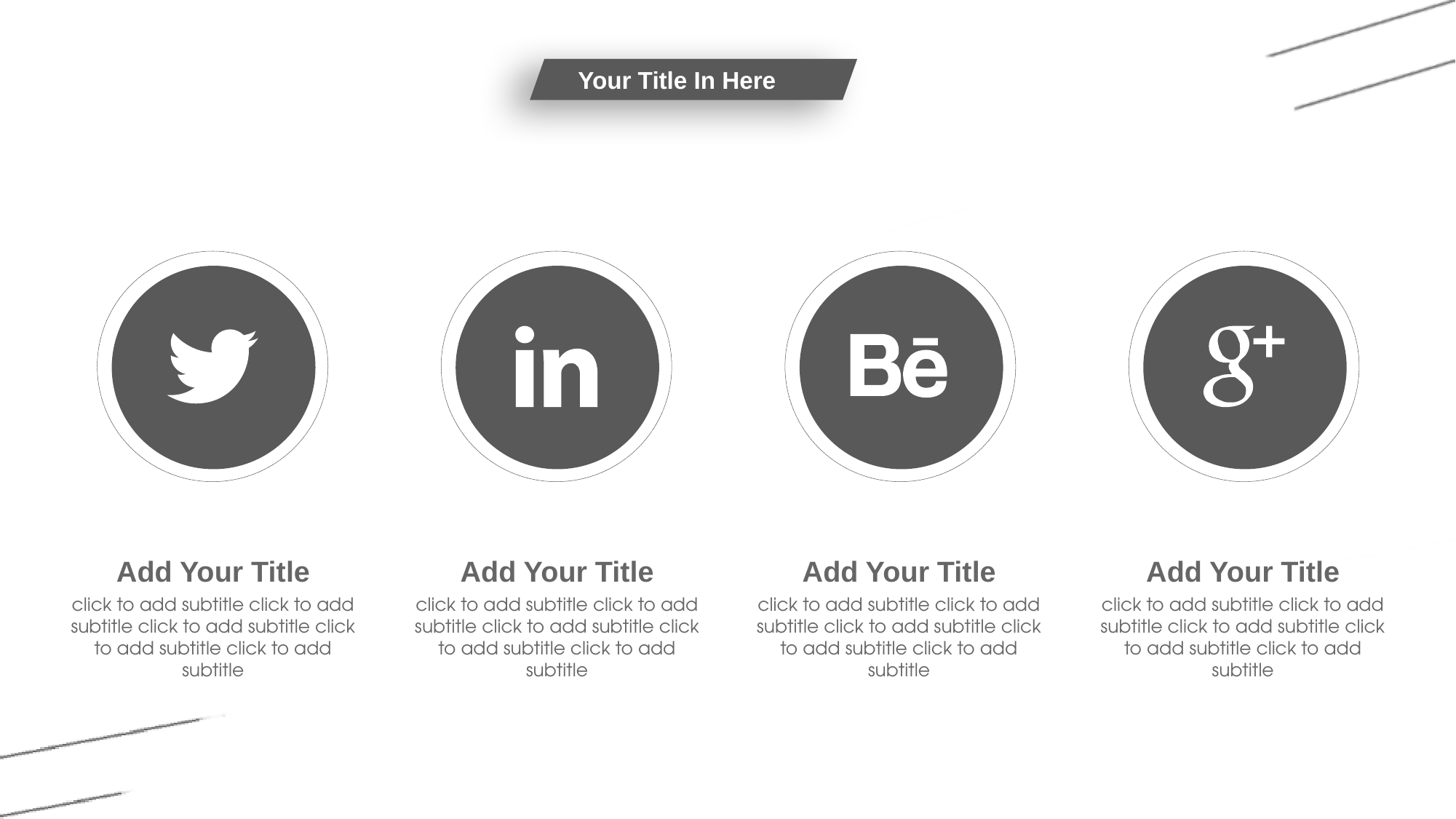

Add Your Title

click to add subtitle click to add subtitle click to add subtitle click to add subtitle click to add subtitle
Add Your Title

click to add subtitle click to add subtitle click to add subtitle click to add subtitle click to add subtitle
Add Your Title

click to add subtitle click to add subtitle click to add subtitle click to add subtitle click to add subtitle
Add Your Title

click to add subtitle click to add subtitle click to add subtitle click to add subtitle click to add subtitle